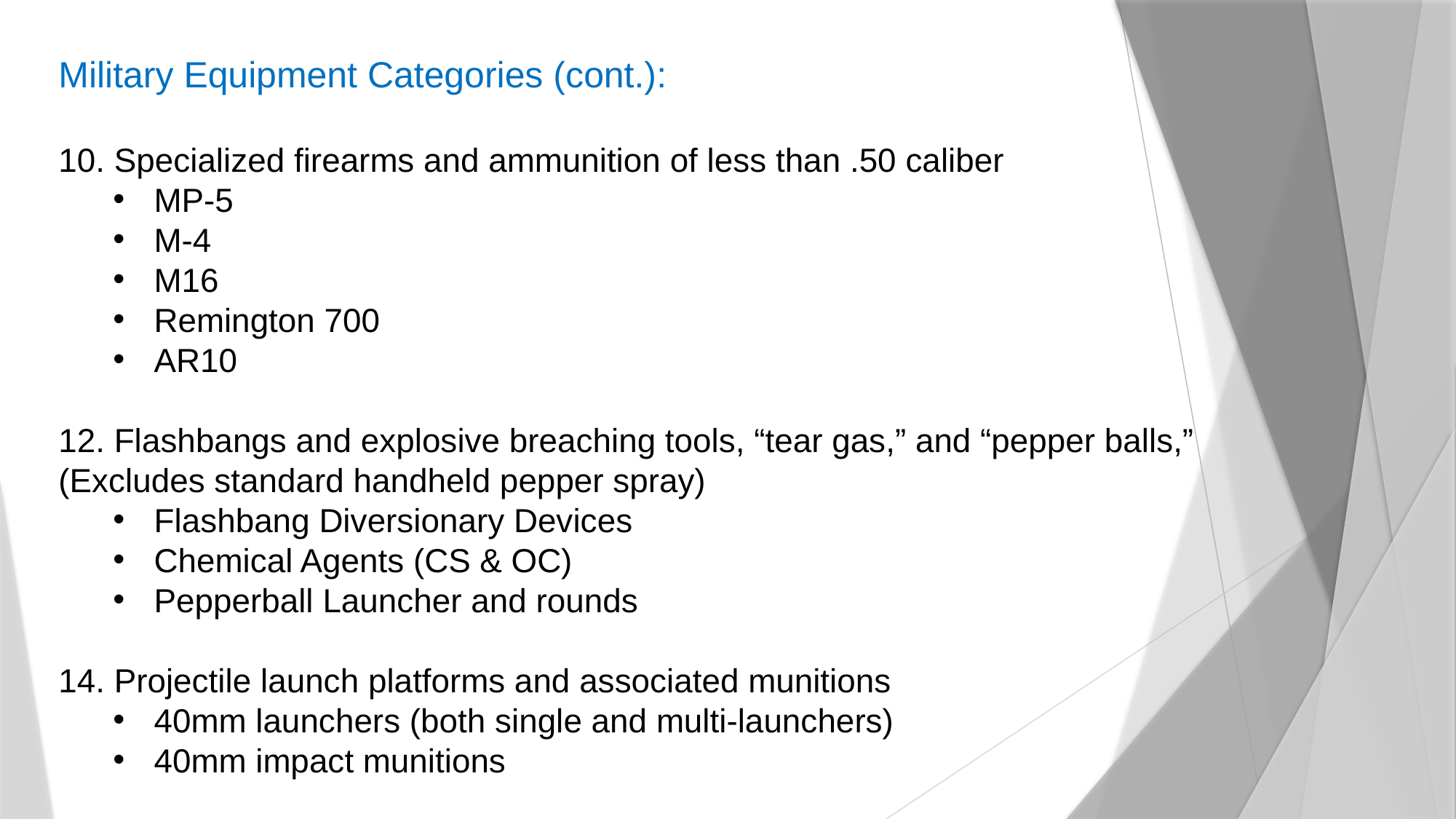

Military Equipment Categories (cont.):

10. Specialized firearms and ammunition of less than .50 caliber
MP-5
M-4
M16
Remington 700
AR10

12. Flashbangs and explosive breaching tools, “tear gas,” and “pepper balls,”
(Excludes standard handheld pepper spray)
Flashbang Diversionary Devices
Chemical Agents (CS & OC)
Pepperball Launcher and rounds

14. Projectile launch platforms and associated munitions
40mm launchers (both single and multi-launchers)
40mm impact munitions